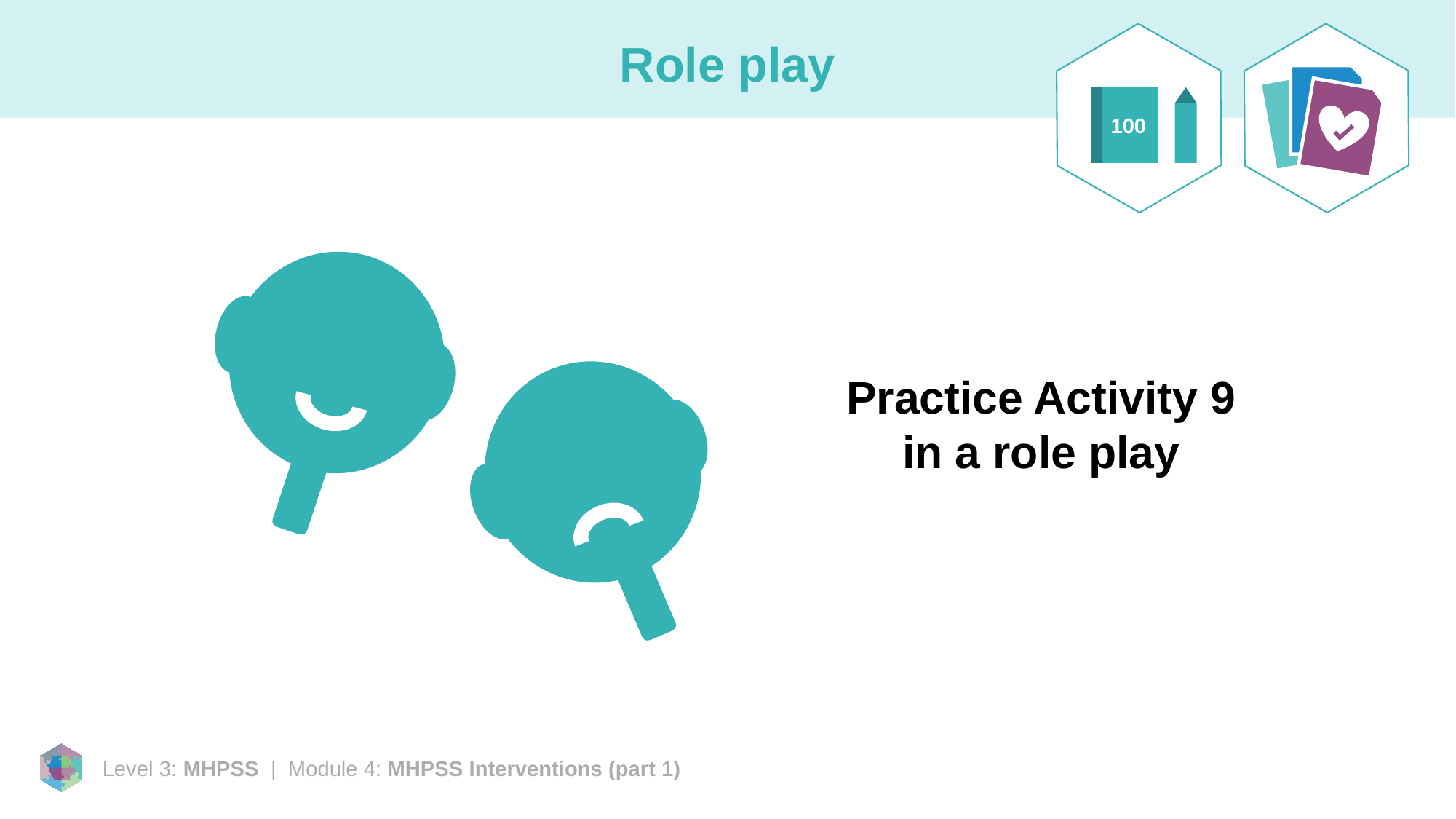

100

# Role play

Practice Activity 9 in a role play